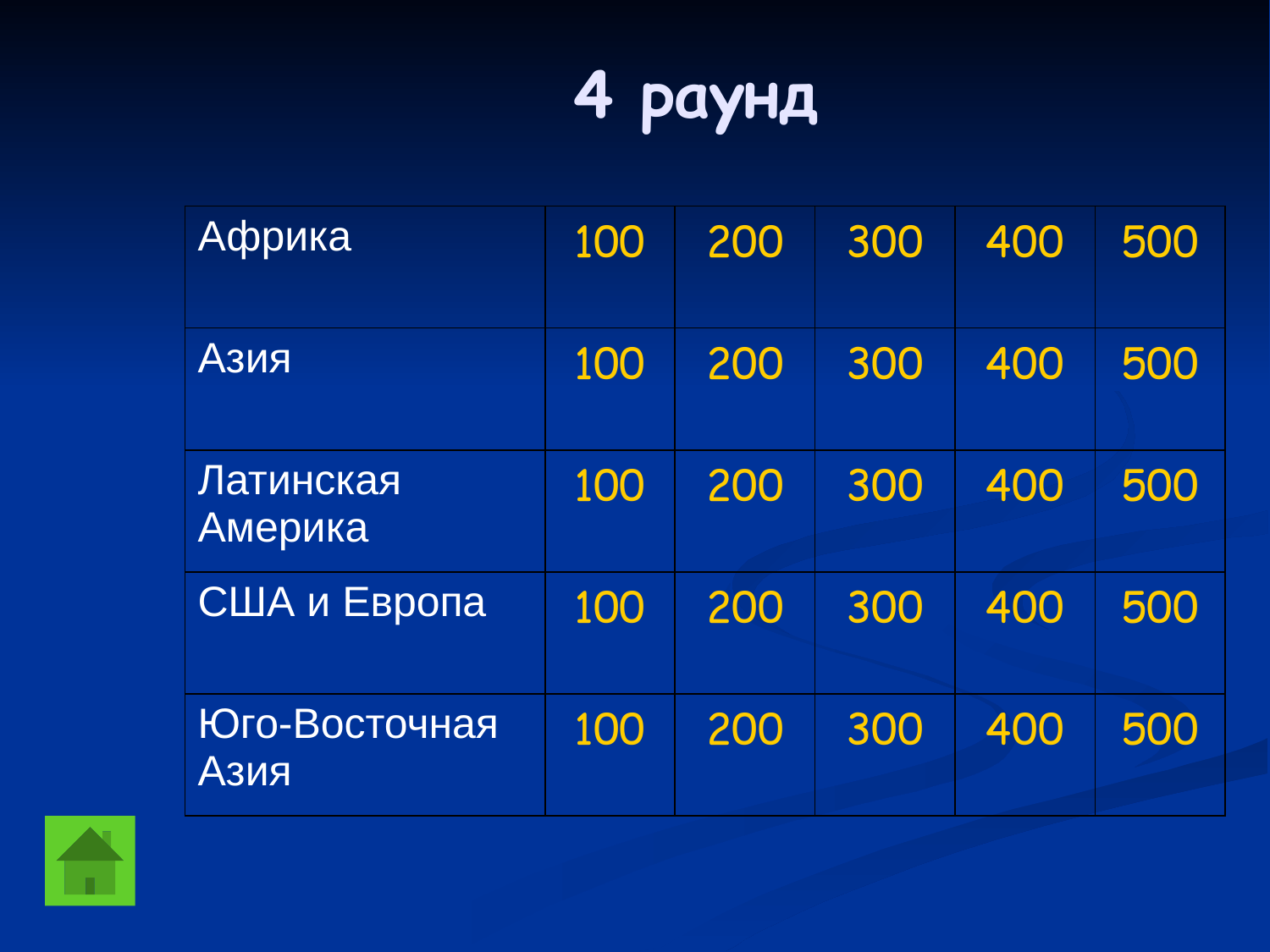

4 раунд
| Африка | 100 | 200 | 300 | 400 | 500 |
| --- | --- | --- | --- | --- | --- |
| Азия | 100 | 200 | 300 | 400 | 500 |
| Латинская Америка | 100 | 200 | 300 | 400 | 500 |
| США и Европа | 100 | 200 | 300 | 400 | 500 |
| Юго-Восточная Азия | 100 | 200 | 300 | 400 | 500 |